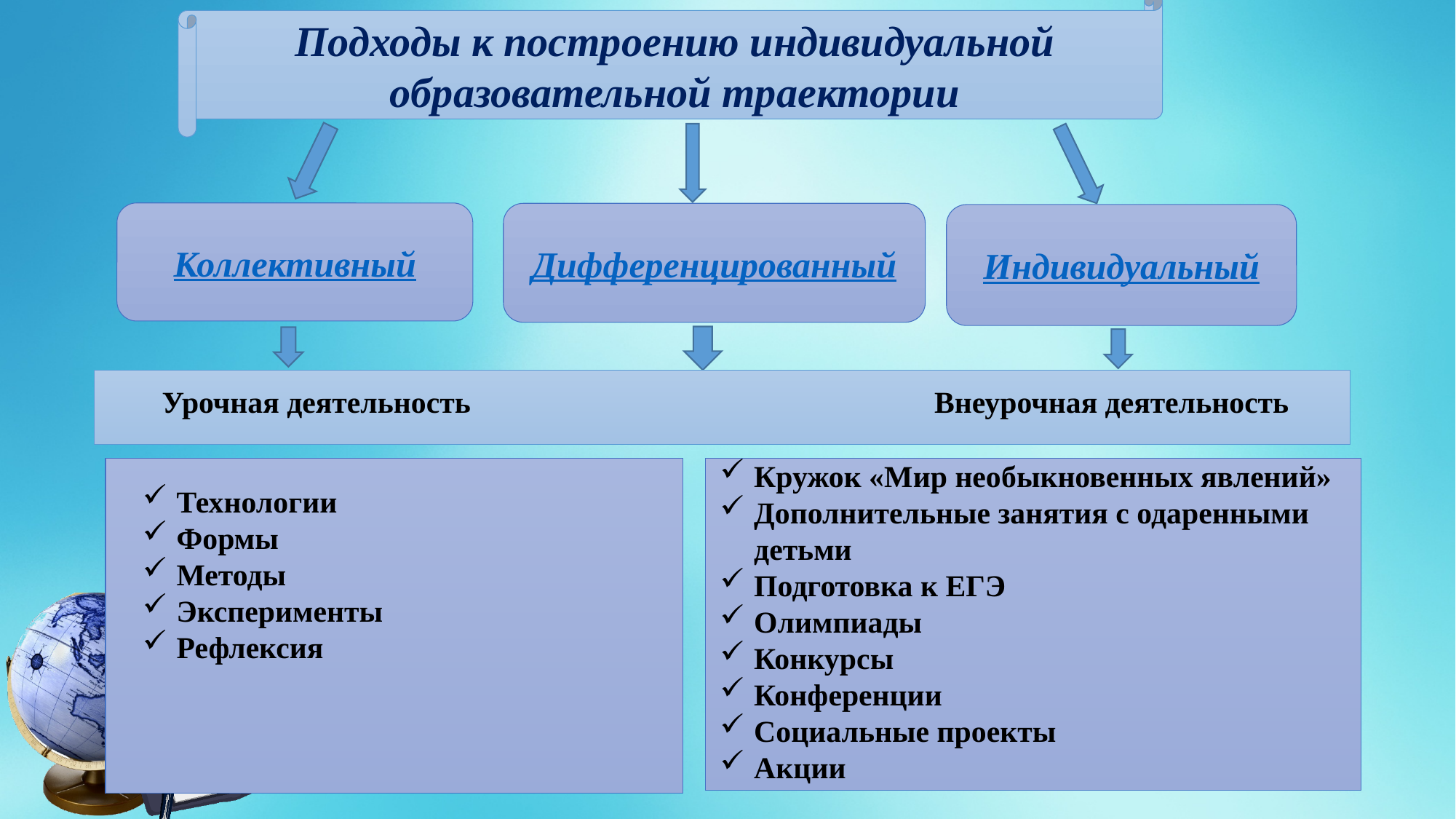

Подходы к построению индивидуальной образовательной траектории

Коллективный
Дифференцированный
Индивидуальный

Урочная деятельность				                 Внеурочная деятельность
Кружок «Мир необыкновенных явлений»
Дополнительные занятия с одаренными детьми
Подготовка к ЕГЭ
Олимпиады
Конкурсы
Конференции
Социальные проекты
Акции

Технологии
Формы
Методы
Эксперименты
Рефлексия